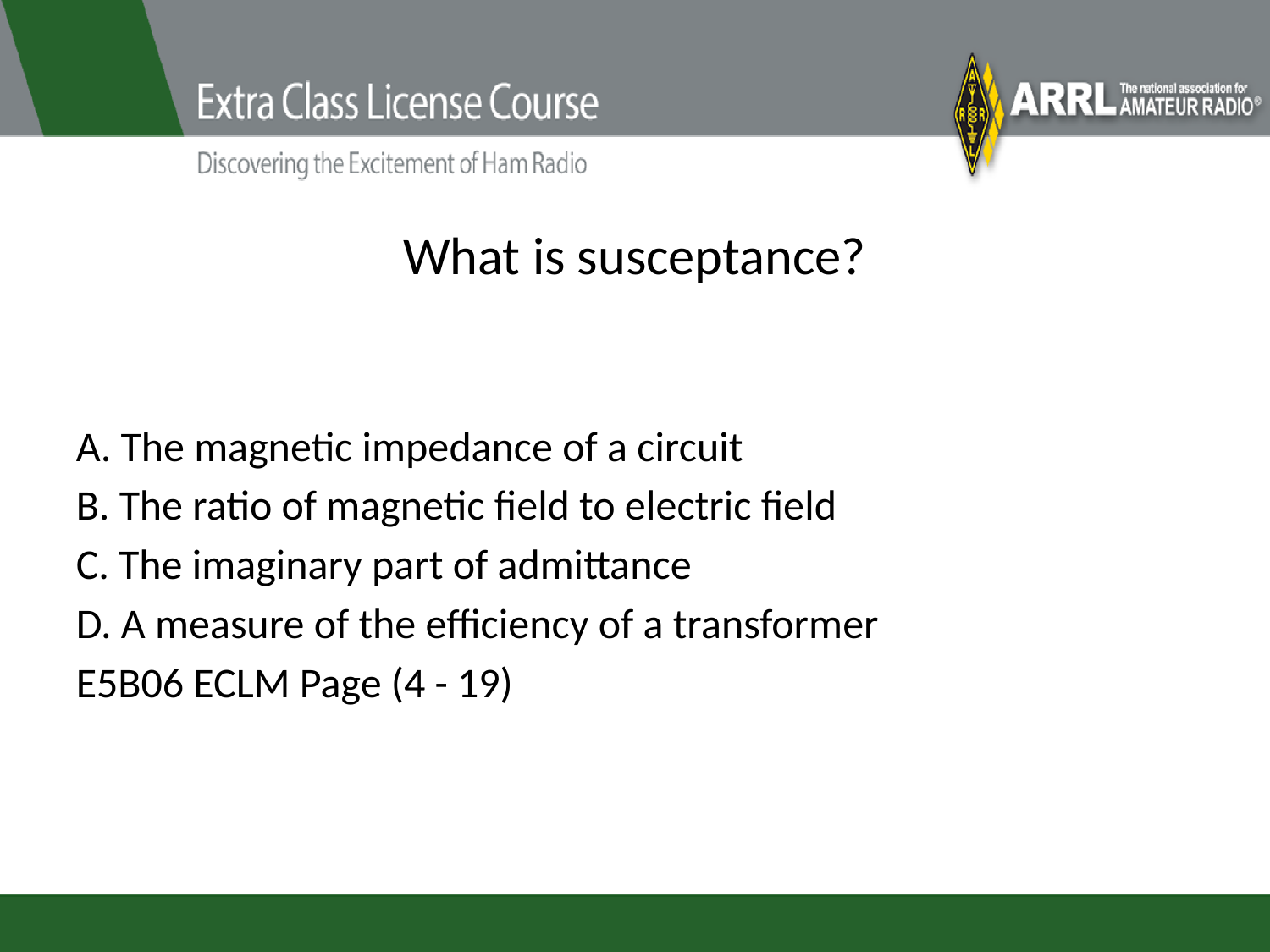

# What is susceptance?
A. The magnetic impedance of a circuit
B. The ratio of magnetic field to electric field
C. The imaginary part of admittance
D. A measure of the efficiency of a transformer
E5B06 ECLM Page (4 - 19)